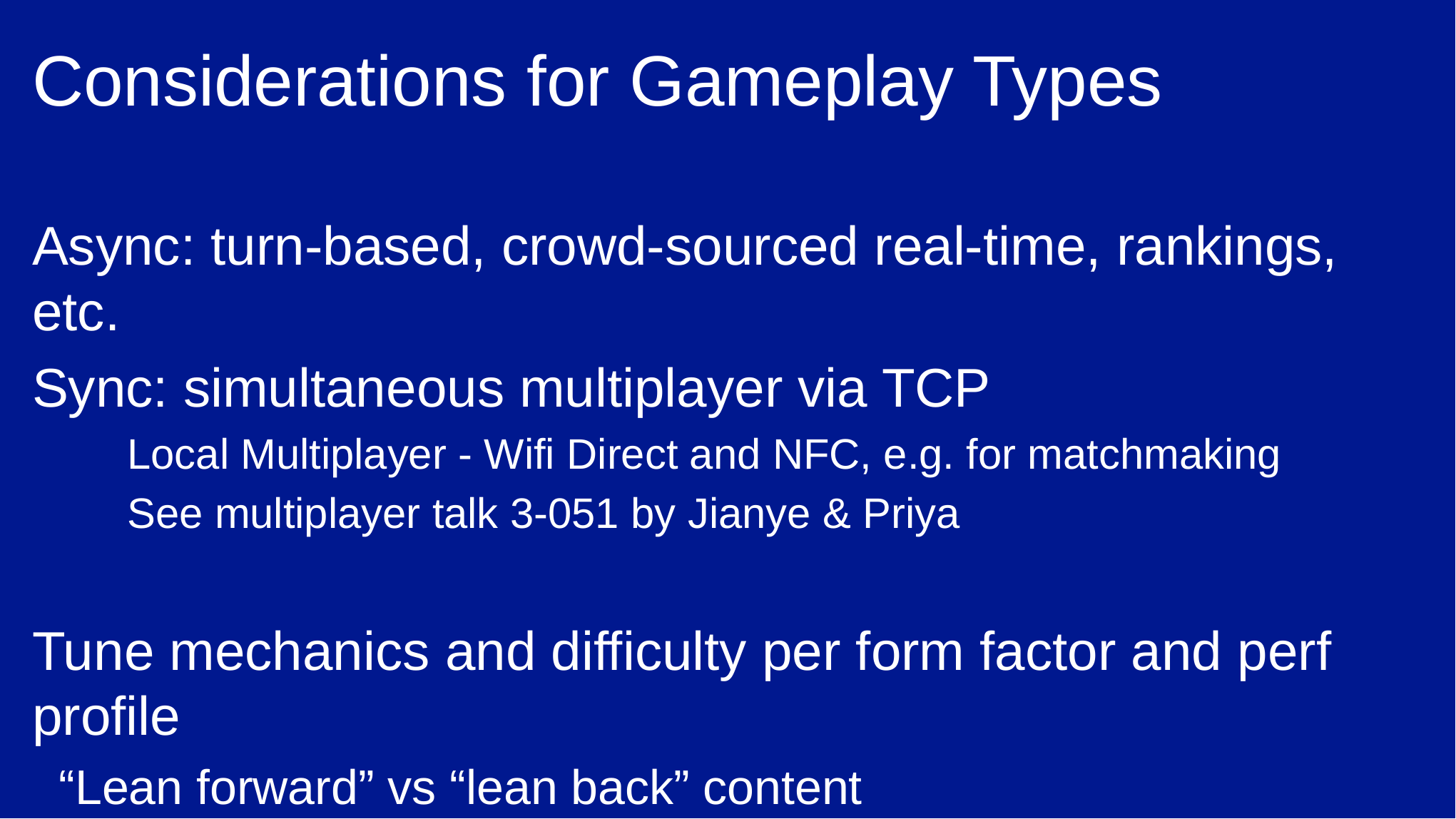

# Considerations for Gameplay Types
Async: turn-based, crowd-sourced real-time, rankings, etc.
Sync: simultaneous multiplayer via TCP
   Local Multiplayer - Wifi Direct and NFC, e.g. for matchmaking
   See multiplayer talk 3-051 by Jianye & Priya

Tune mechanics and difficulty per form factor and perf profile
“Lean forward” vs “lean back” content